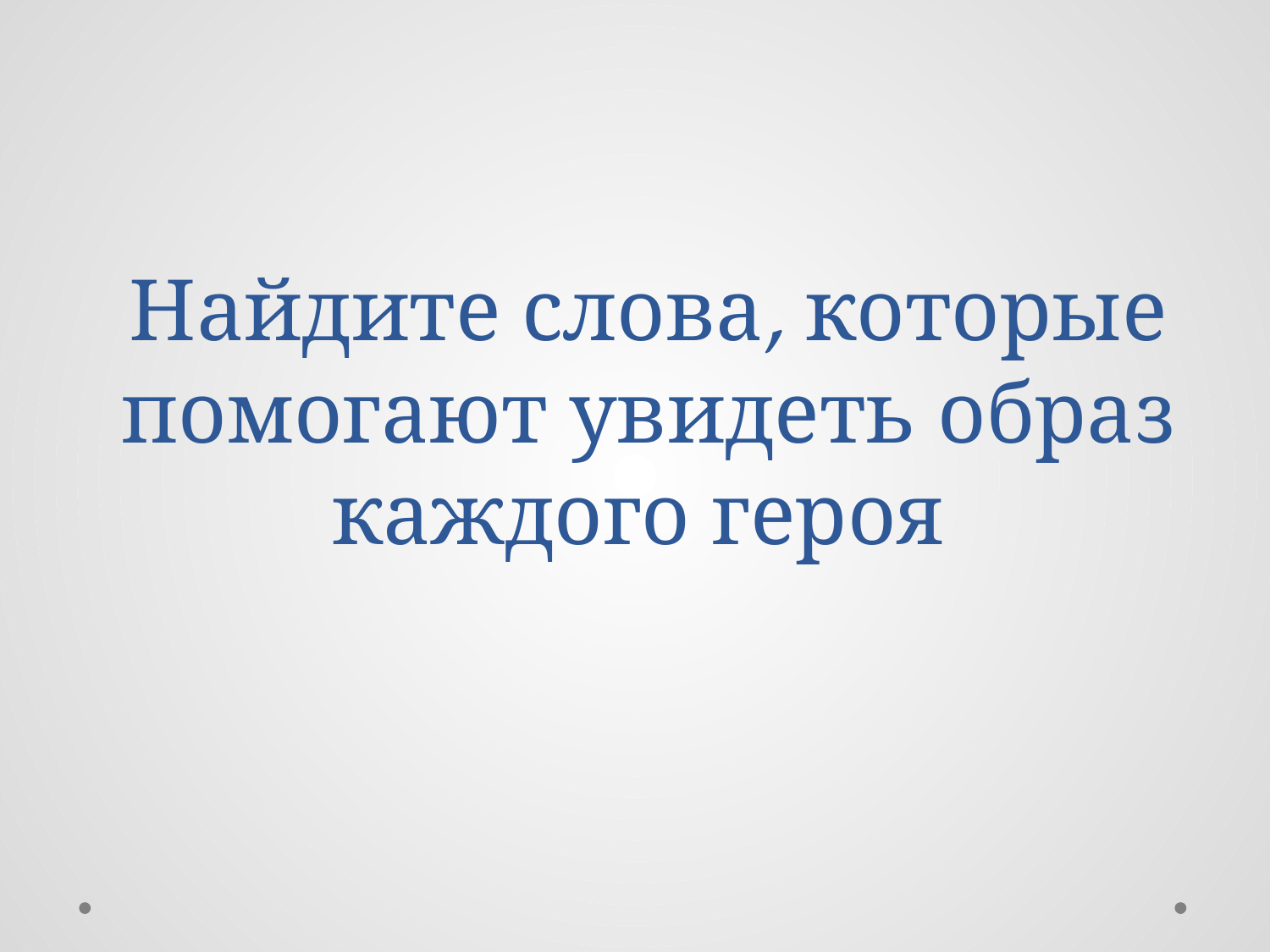

# Найдите слова, которые помогают увидеть образ каждого героя